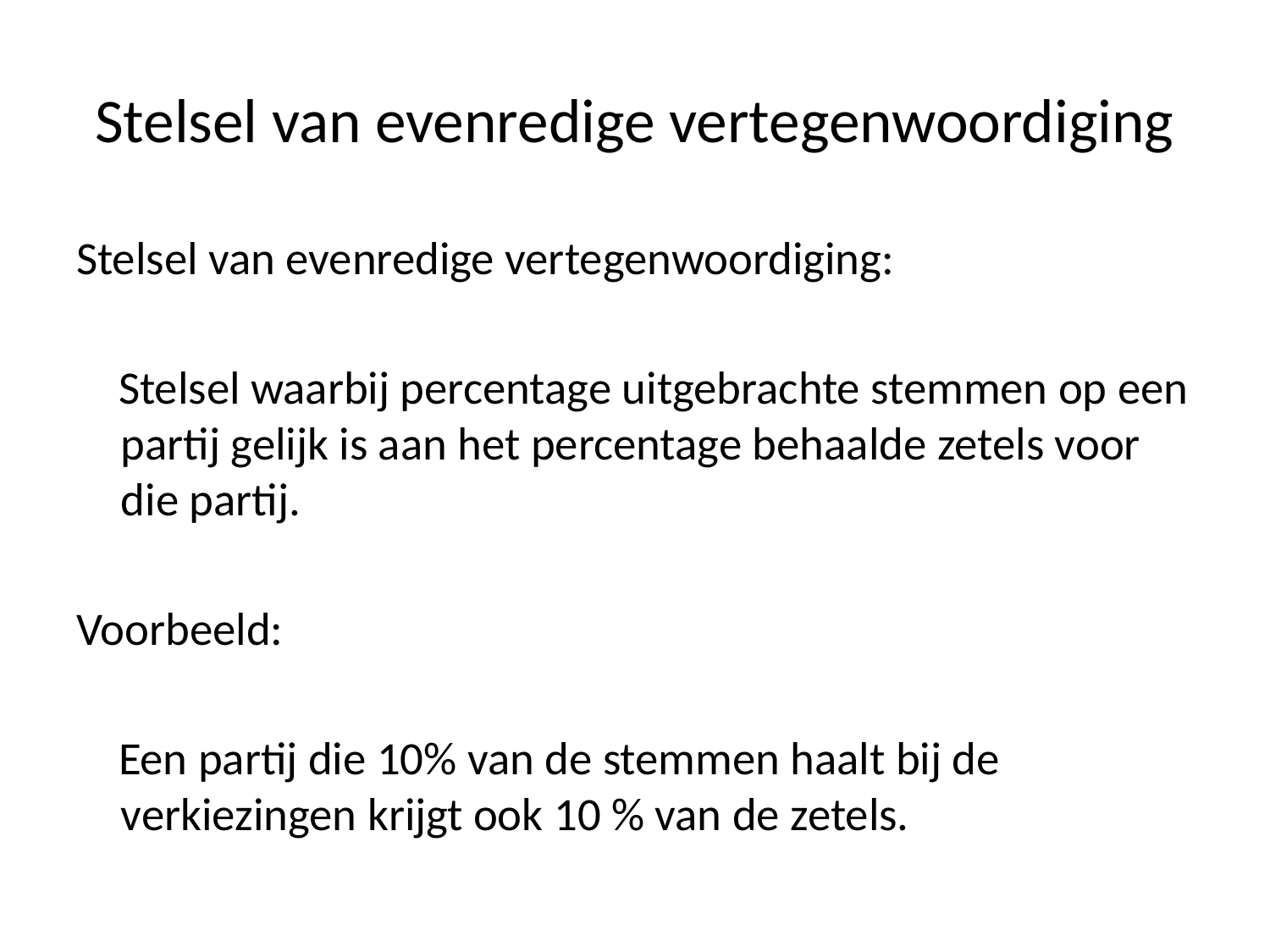

# Stelsel van evenredige vertegenwoordiging
Stelsel van evenredige vertegenwoordiging:

    Stelsel waarbij percentage uitgebrachte stemmen op een partij gelijk is aan het percentage behaalde zetels voor die partij.

Voorbeeld:

    Een partij die 10% van de stemmen haalt bij de verkiezingen krijgt ook 10 % van de zetels.